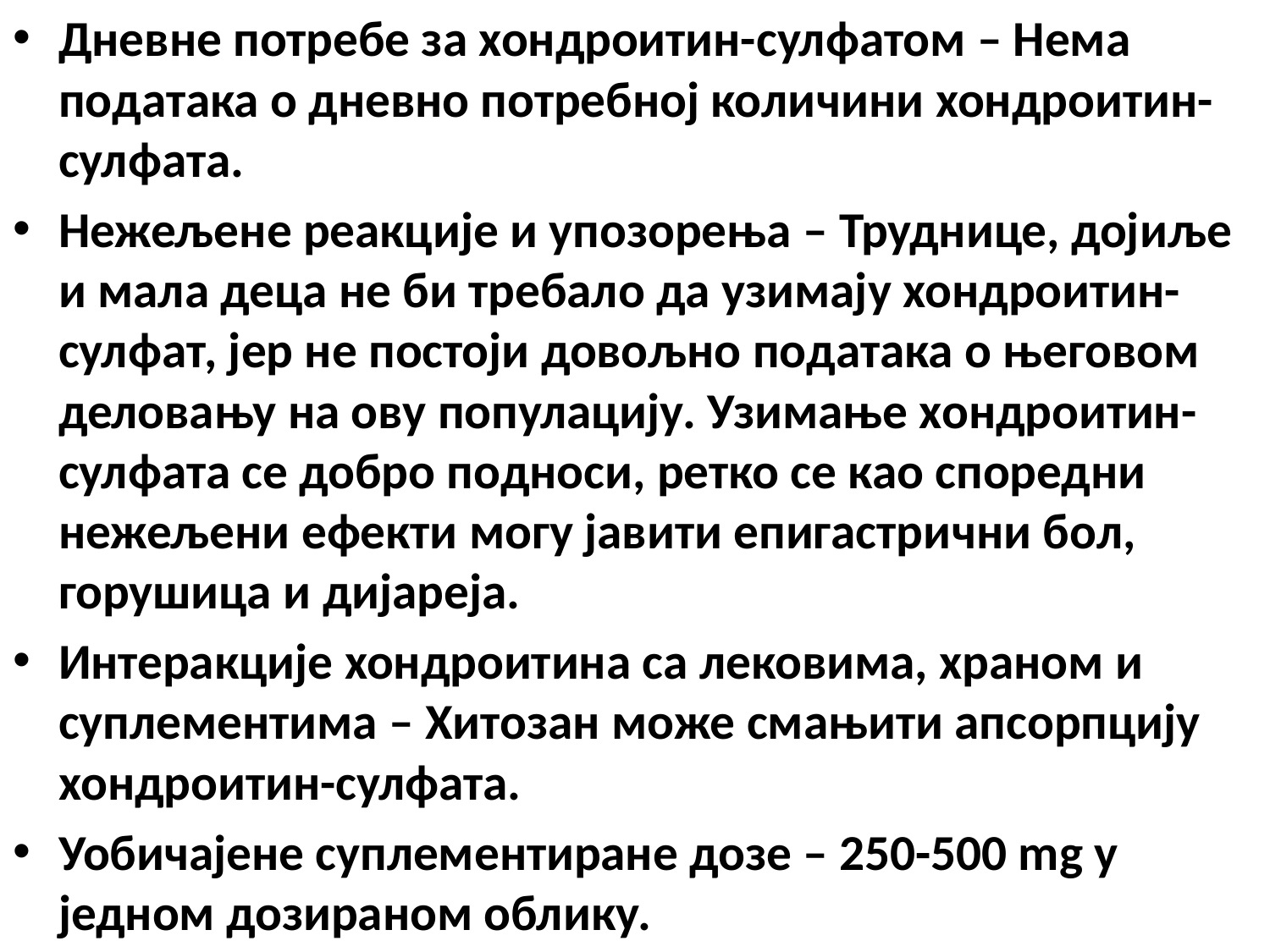

Дневне потребе за хондроитин-сулфатом – Нема података о дневно потребној количини хондроитин-сулфата.
Нежељене реакције и упозорења – Труднице, дојиље и мала деца не би требало да узимају хондроитин-сулфат, јер не постоји довољно података о његовом деловању на ову популацију. Узимање хондроитин-сулфата се добро подноси, ретко се као споредни нежељени ефекти могу јавити епигастрични бол, горушица и дијареја.
Интеракције хондроитина са лековима, храном и суплементима – Хитозан може смањити апсорпцију хондроитин-сулфата.
Уобичајене суплементиране дозе – 250-500 mg у једном дозираном облику.